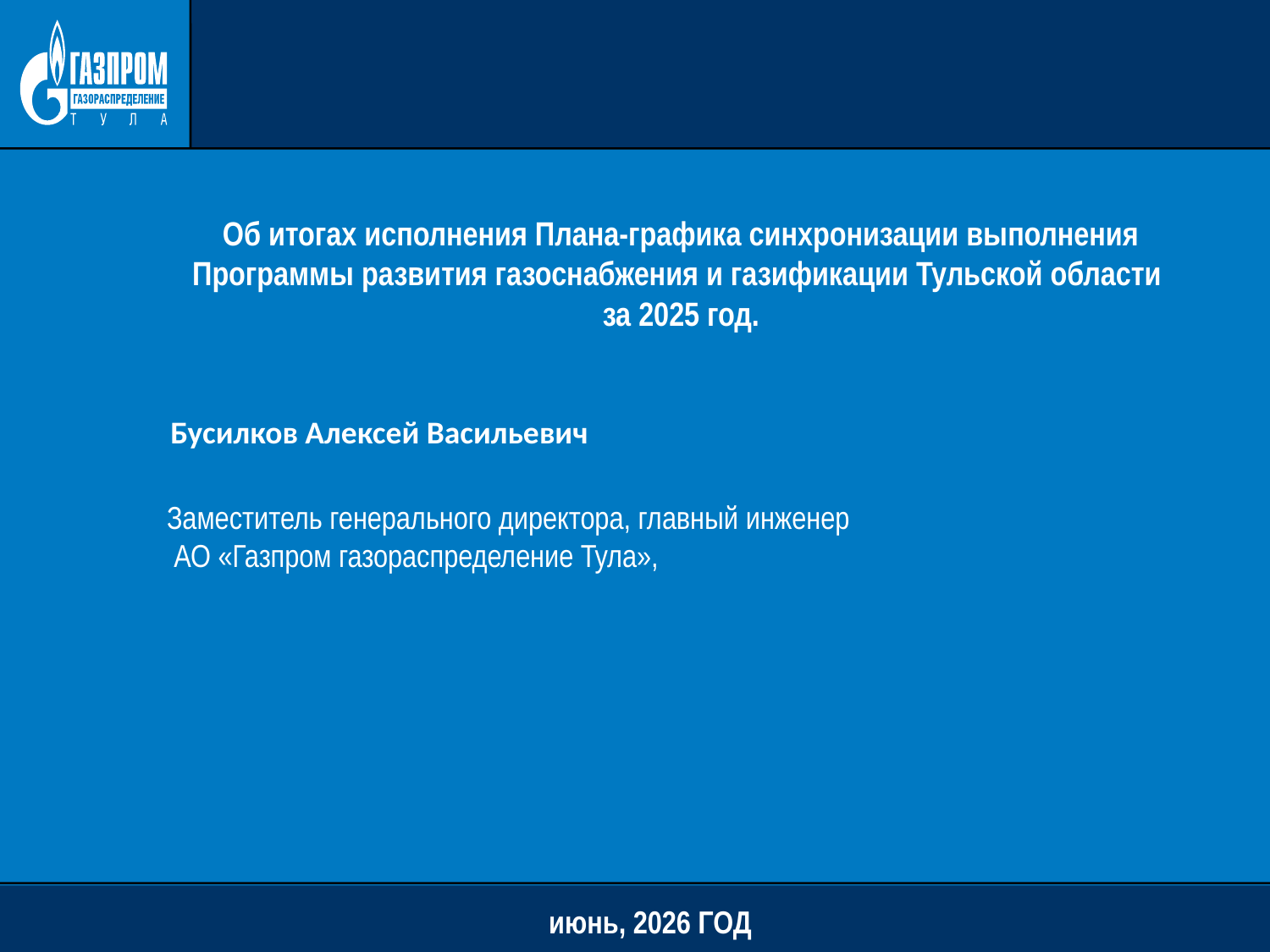

Об итогах исполнения Плана-графика синхронизации выполнения Программы развития газоснабжения и газификации Тульской области
за 2025 год.

Бусилков Алексей Васильевич

Заместитель генерального директора, главный инженер
 АО «Газпром газораспределение Тула»,
июнь, 2026 ГОД